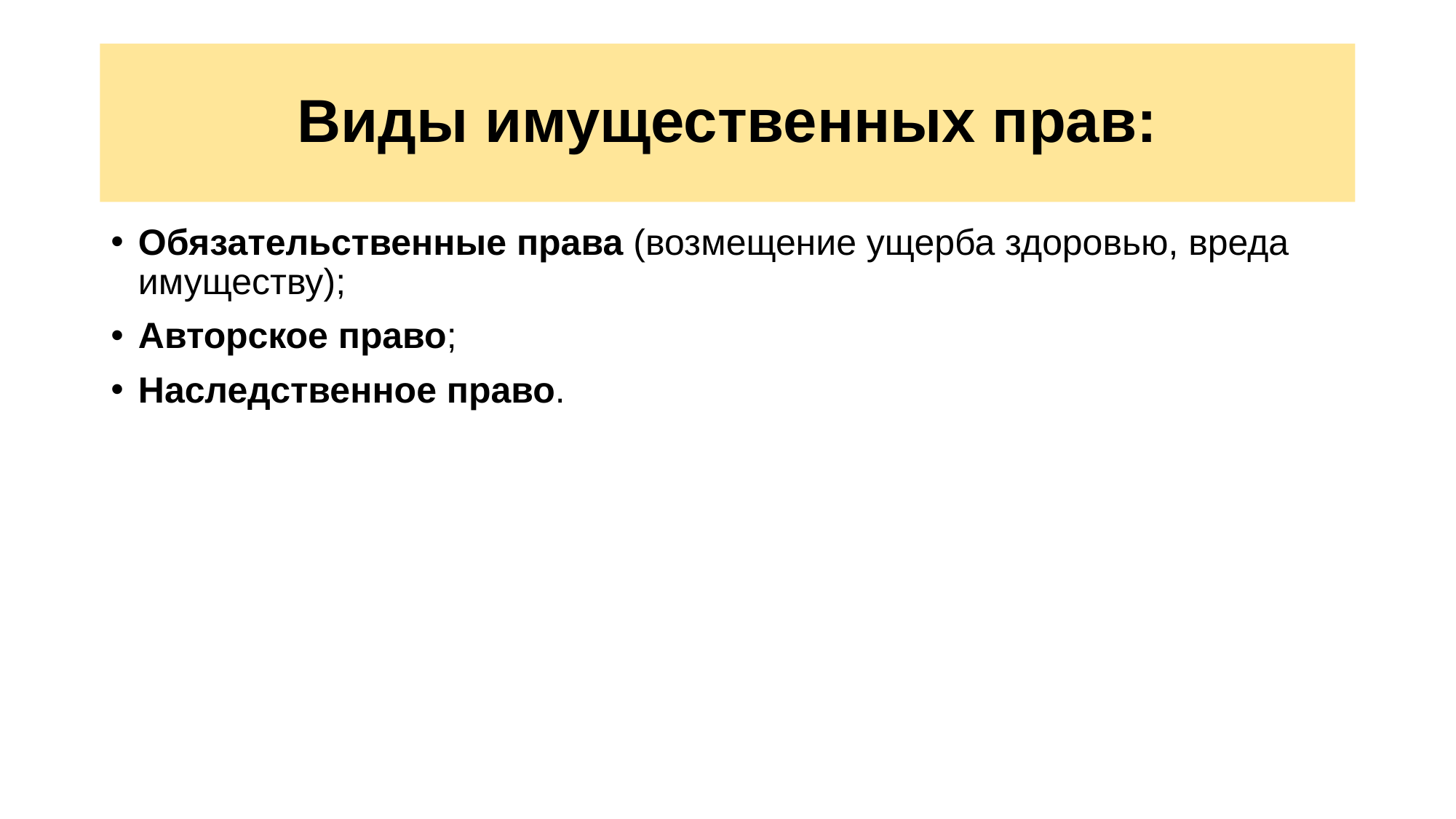

# Виды имущественных прав:
Обязательственные права (возмещение ущерба здоровью, вреда имуществу);
Авторское право;
Наследственное право.